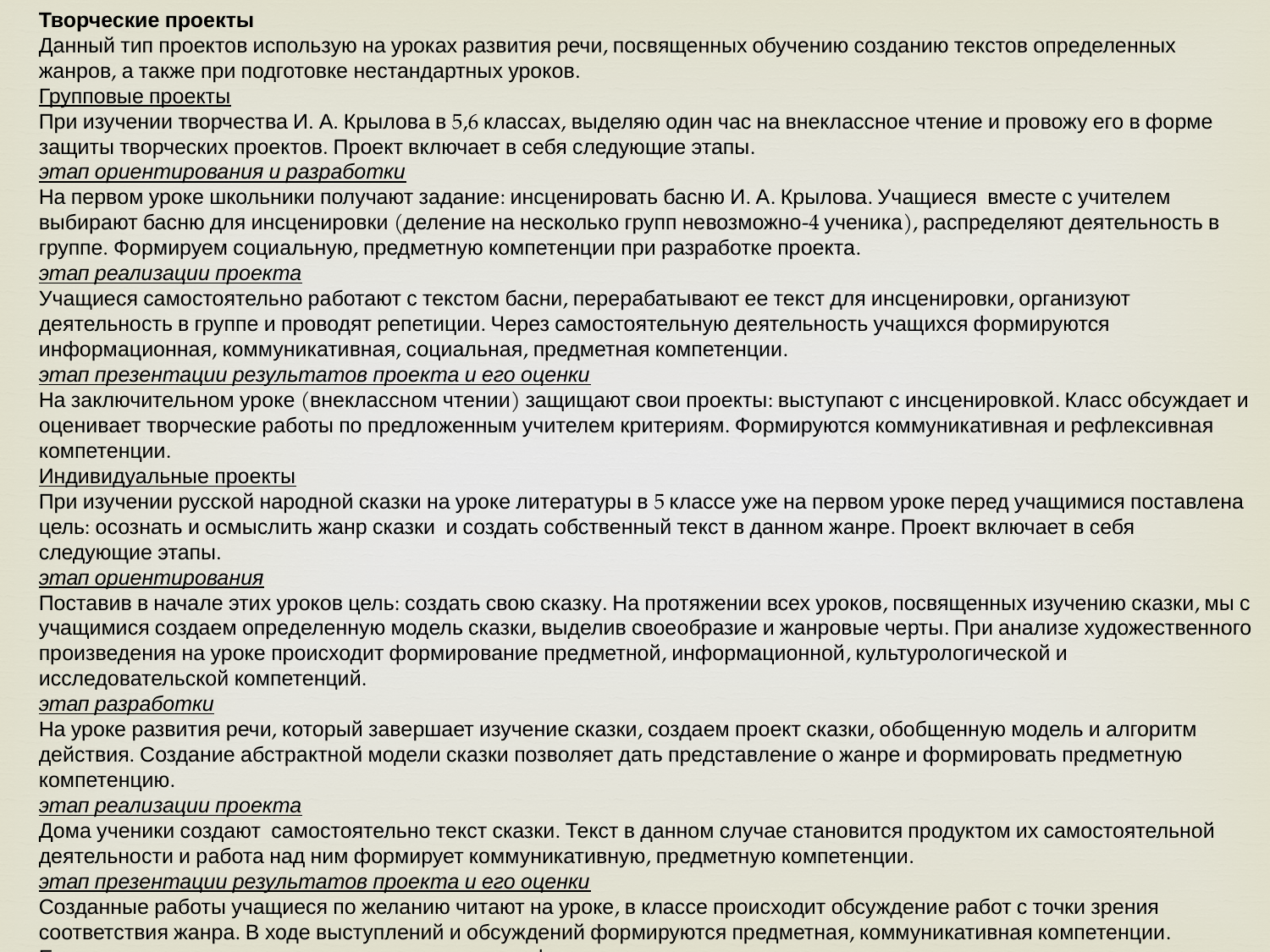

Творческие проекты
Данный тип проектов использую на уроках развития речи, посвященных обучению созданию текстов определенных жанров, а также при подготовке нестандартных уроков.
Групповые проекты
При изучении творчества И. А. Крылова в 5,6 классах, выделяю один час на внеклассное чтение и провожу его в форме защиты творческих проектов. Проект включает в себя следующие этапы.
этап ориентирования и разработки
На первом уроке школьники получают задание: инсценировать басню И. А. Крылова. Учащиеся  вместе с учителем выбирают басню для инсценировки (деление на несколько групп невозможно-4 ученика), распределяют деятельность в группе. Формируем социальную, предметную компетенции при разработке проекта.
этап реализации проекта
Учащиеся самостоятельно работают с текстом басни, перерабатывают ее текст для инсценировки, организуют деятельность в группе и проводят репетиции. Через самостоятельную деятельность учащихся формируются информационная, коммуникативная, социальная, предметная компетенции.
этап презентации результатов проекта и его оценки
На заключительном уроке (внеклассном чтении) защищают свои проекты: выступают с инсценировкой. Класс обсуждает и оценивает творческие работы по предложенным учителем критериям. Формируются коммуникативная и рефлексивная компетенции.
Индивидуальные проекты
При изучении русской народной сказки на уроке литературы в 5 классе уже на первом уроке перед учащимися поставлена цель: осознать и осмыслить жанр сказки  и создать собственный текст в данном жанре. Проект включает в себя следующие этапы.
этап ориентирования
Поставив в начале этих уроков цель: создать свою сказку. На протяжении всех уроков, посвященных изучению сказки, мы с учащимися создаем определенную модель сказки, выделив своеобразие и жанровые черты. При анализе художественного произведения на уроке происходит формирование предметной, информационной, культурологической и исследовательской компетенций.
этап разработки
На уроке развития речи, который завершает изучение сказки, создаем проект сказки, обобщенную модель и алгоритм действия. Создание абстрактной модели сказки позволяет дать представление о жанре и формировать предметную компетенцию.
этап реализации проекта
Дома ученики создают  самостоятельно текст сказки. Текст в данном случае становится продуктом их самостоятельной деятельности и работа над ним формирует коммуникативную, предметную компетенции.
этап презентации результатов проекта и его оценки
Созданные работы учащиеся по желанию читают на уроке, в классе происходит обсуждение работ с точки зрения соответствия жанра. В ходе выступлений и обсуждений формируются предметная, коммуникативная компетенции.
Еще один проект – создание текста малого жанра фольклора, использую в качестве домашнего задания при изучении жанров частушки, загадки.
Дети с интересом выполняют данные задания .